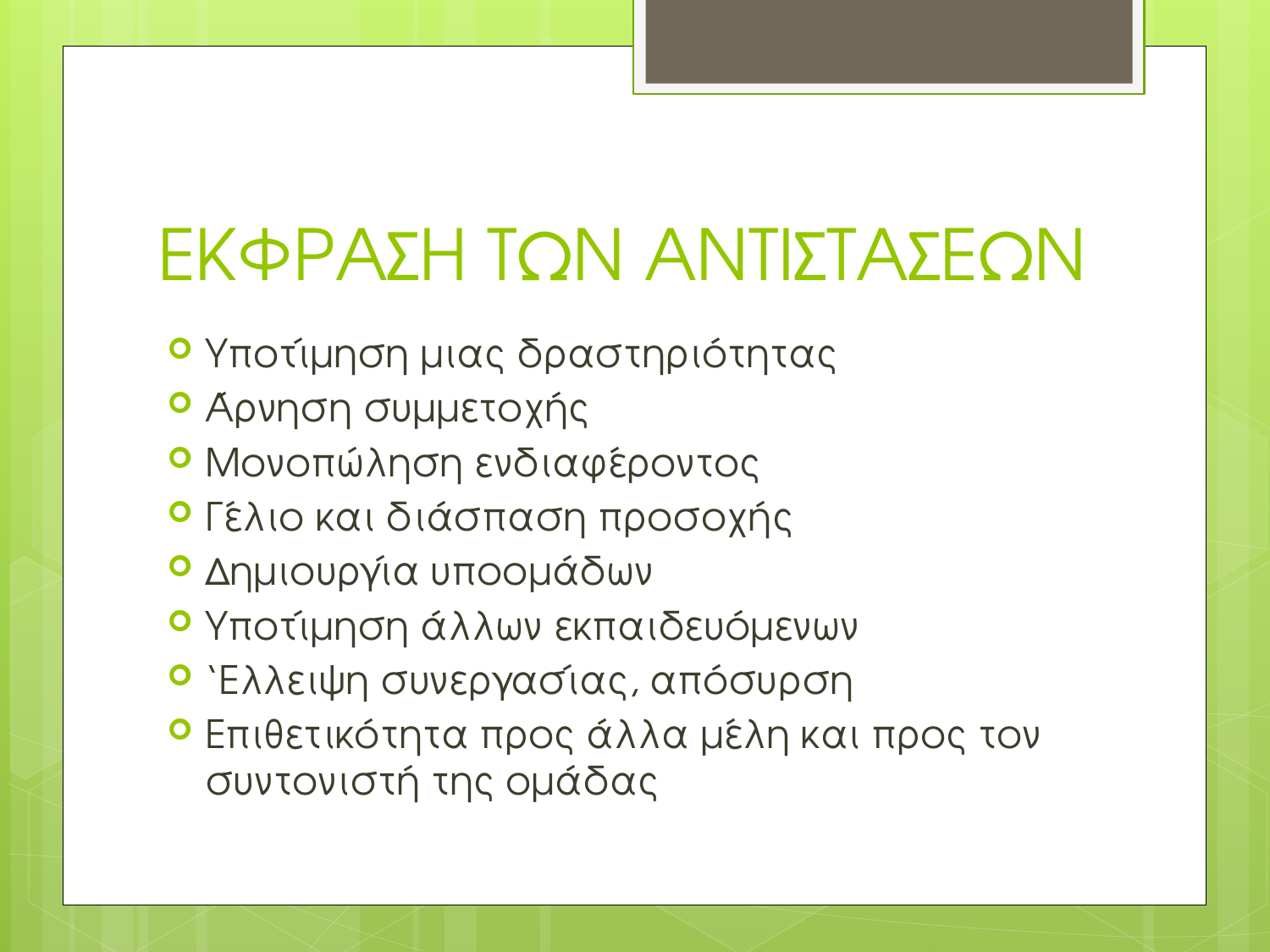

# ΕΚΦΡΑΣΗ ΤΩΝ ΑΝΤΙΣΤΑΣΕΩΝ
Υποτίμηση μιας δραστηριότητας
Άρνηση συμμετοχής
Μονοπώληση ενδιαφέροντος
Γέλιο και διάσπαση προσοχής
Δημιουργία υποομάδων
Υποτίμηση άλλων εκπαιδευόμενων
‘Ελλειψη συνεργασίας, απόσυρση
Επιθετικότητα προς άλλα μέλη και προς τον συντονιστή της ομάδας